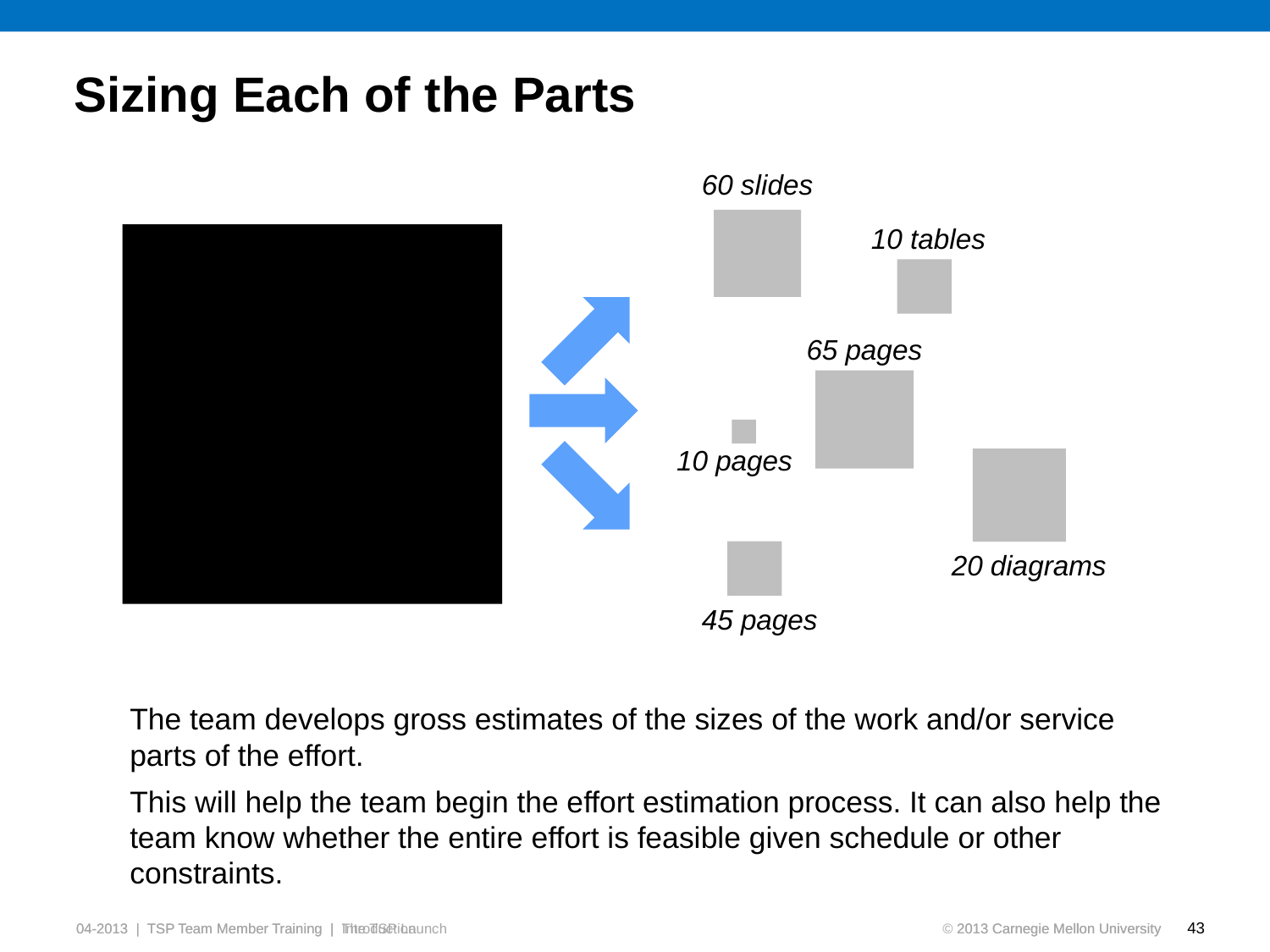

# Sizing Each of the Parts
60 slides

10 tables

65 pages

10 pages

20 diagrams
45 pages
The team develops gross estimates of the sizes of the work and/or service parts of the effort.
This will help the team begin the effort estimation process. It can also help the team know whether the entire effort is feasible given schedule or other constraints.